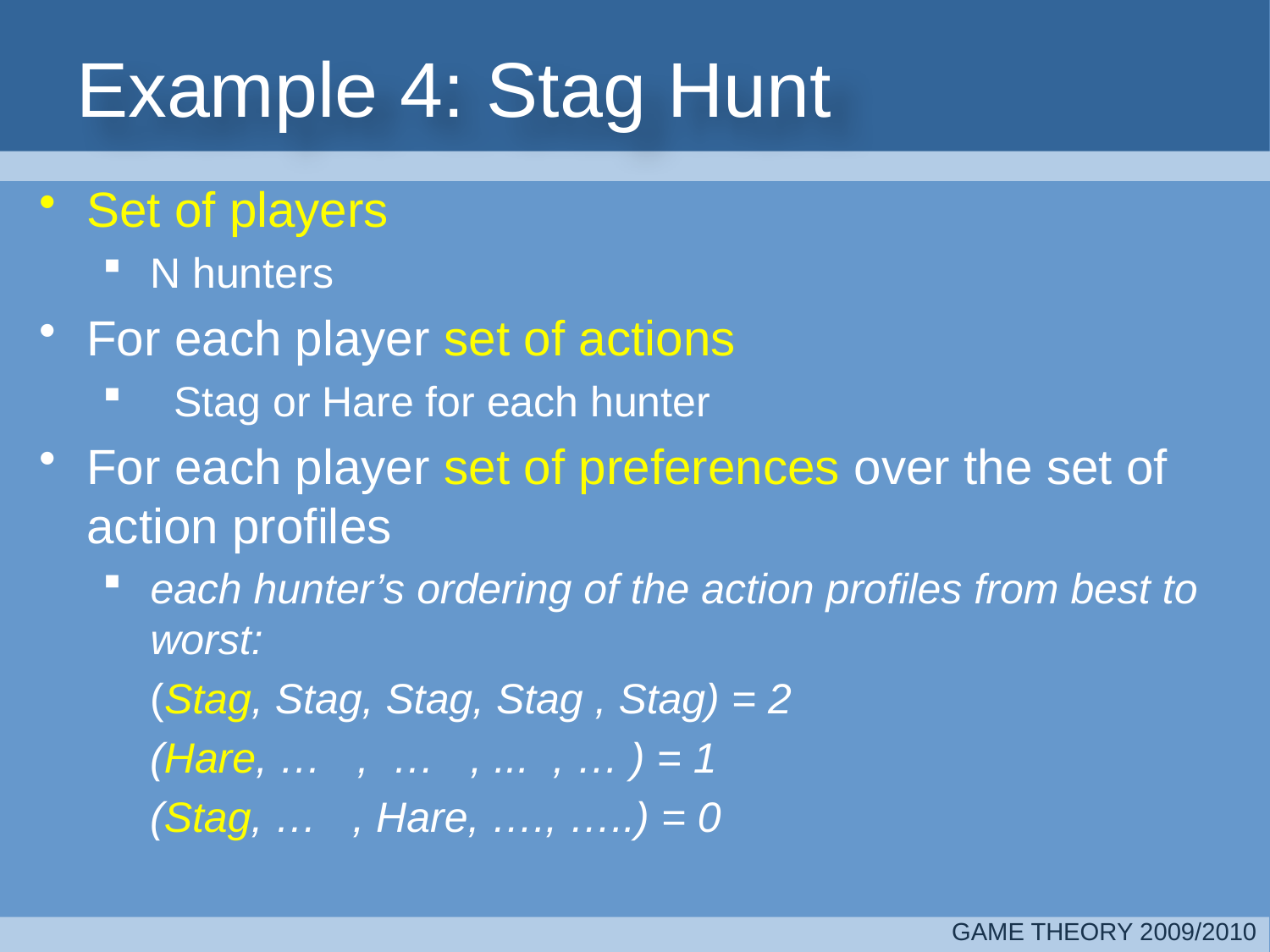

# Example 4: Stag Hunt
Set of players
N hunters
For each player set of actions
Stag or Hare for each hunter
For each player set of preferences over the set of action profiles
each hunter’s ordering of the action profiles from best to worst:
	(Stag, Stag, Stag, Stag , Stag) = 2
    (Hare, …   ,  …   , ...  , … ) = 1
    (Stag, …   , Hare, …., …..) = 0

GAME THEORY 2009/2010